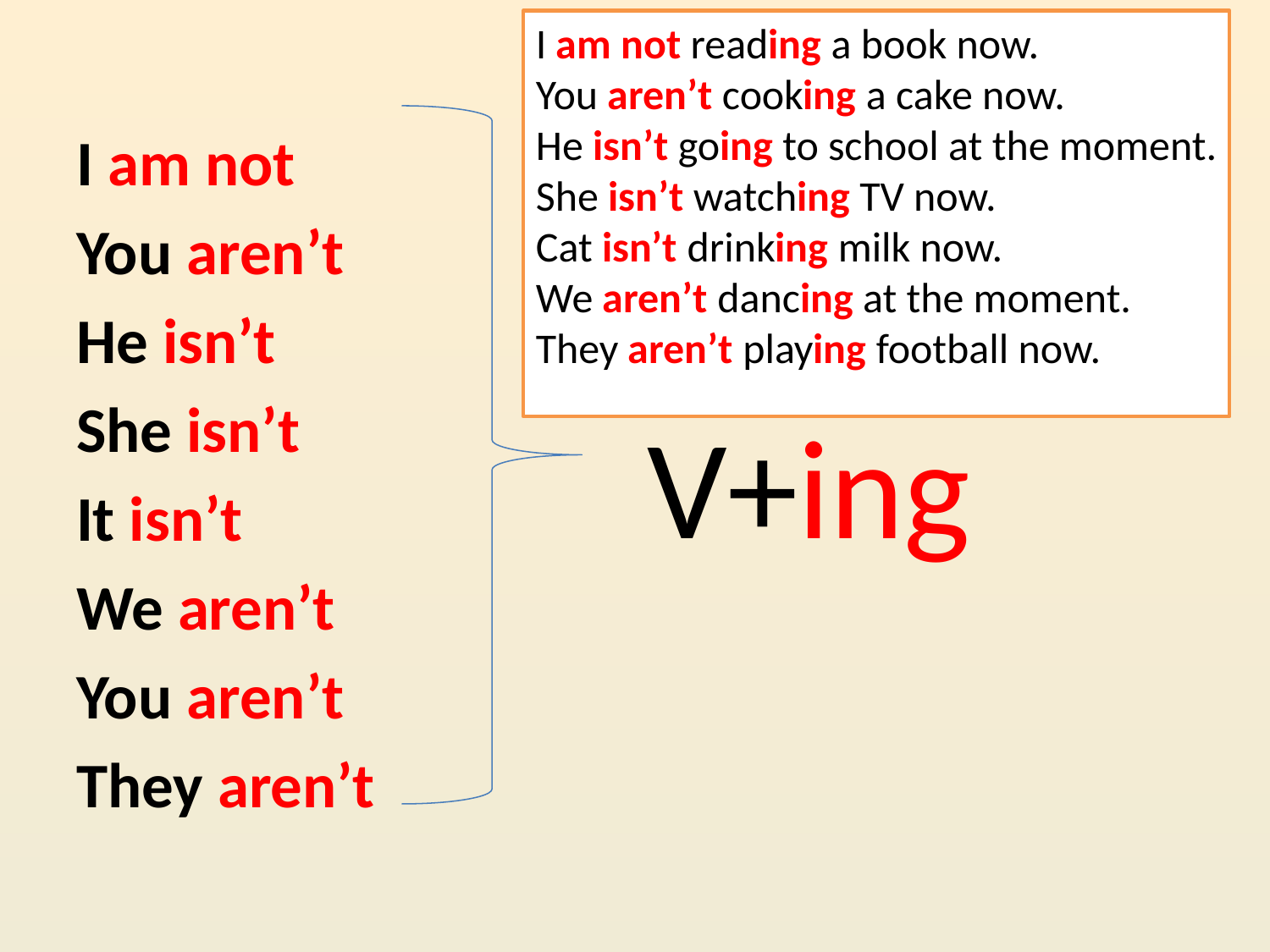

I am not reading a book now.
You aren’t cooking a cake now.
He isn’t going to school at the moment.
She isn’t watching TV now.
Cat isn’t drinking milk now.
We aren’t dancing at the moment.
They aren’t playing football now.

I am not
You aren’t
He isn’t
She isn’t
It isn’t
We aren’t
You aren’t
They aren’t
V+ing